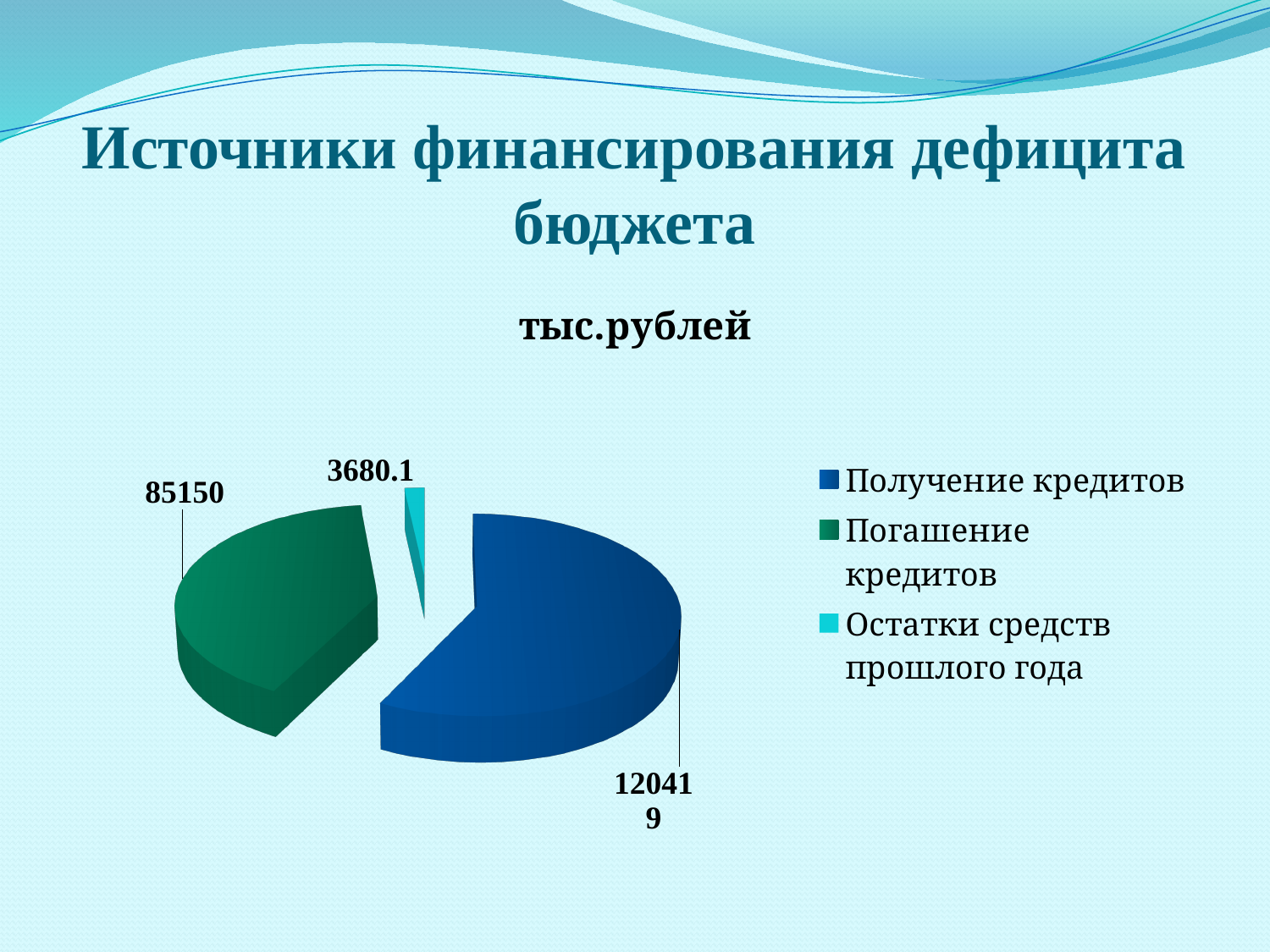

# Источники финансирования дефицита бюджета

[unsupported chart]